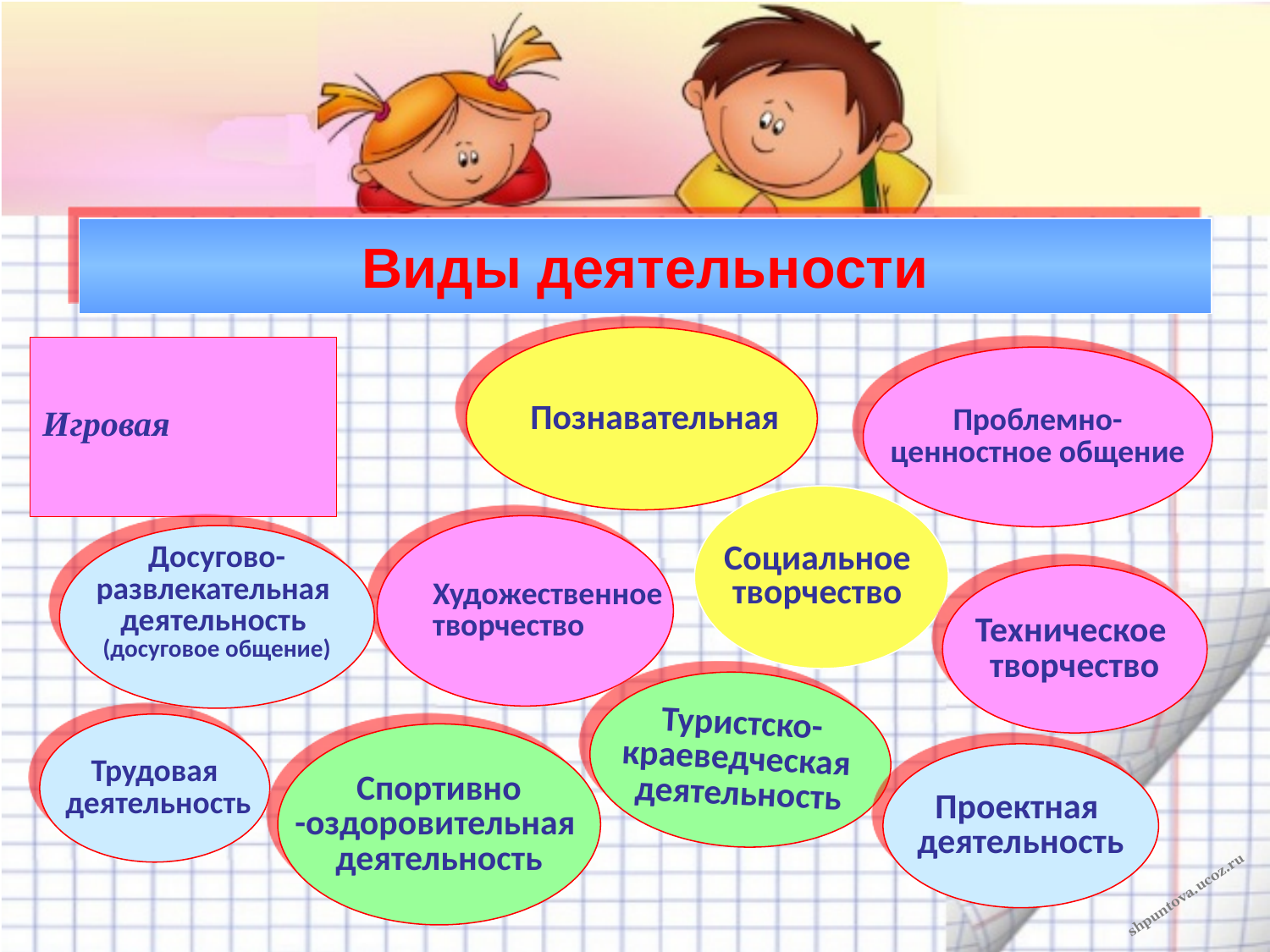

Виды деятельности
Познавательная

Игровая

Проблемно-
ценностное общение
Социальное
творчество
Художественное
творчество
Досугово-
развлекательная
деятельность
(досуговое общение)

Техническое
творчество
Туристско-
краеведческая
деятельность
Трудовая
 деятельность
Спортивно
-оздоровительная
деятельность
Проектная
деятельность